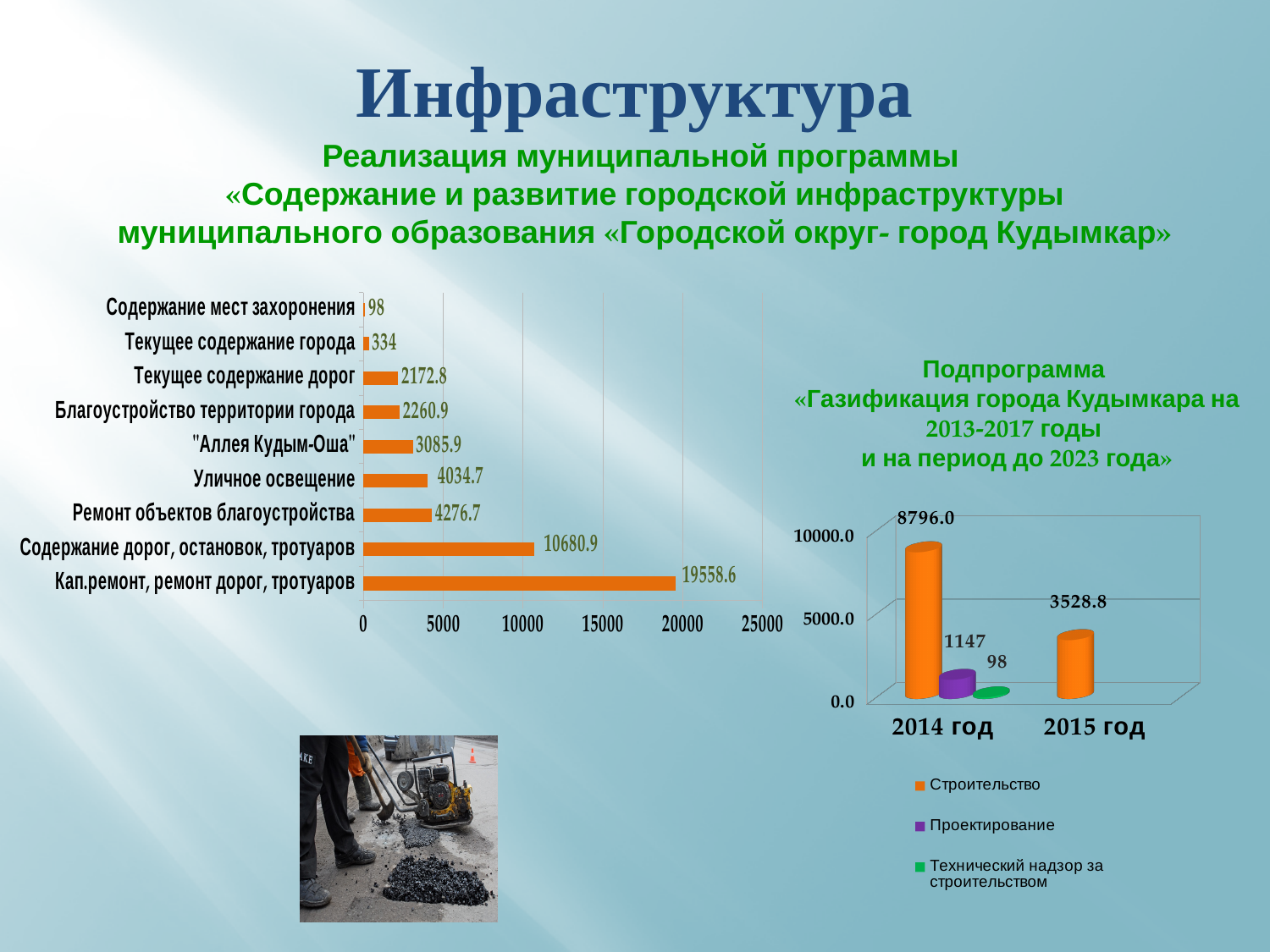

# Инфраструктура
Реализация муниципальной программы
«Содержание и развитие городской инфраструктуры муниципального образования «Городской округ- город Кудымкар»

### Chart

| Category | 2015 год |
|---|---|
| Кап.ремонт, ремонт дорог, тротуаров | 19558.599999999988 |
| Содержание дорог, остановок, тротуаров | 10680.9 |
| Ремонт объектов благоустройства | 4276.7 |
| Уличное освещение | 4034.7 |
| "Аллея Кудым-Оша" | 3085.9 |
| Благоустройство территории города | 2260.9 |
| Текущее содержание дорог | 2172.8 |
| Текущее содержание города | 334.0 |
| Содержание мест захоронения | 98.0 |
Подпрограмма
«Газификация города Кудымкара на 2013-2017 годы
и на период до 2023 года»

[unsupported chart]